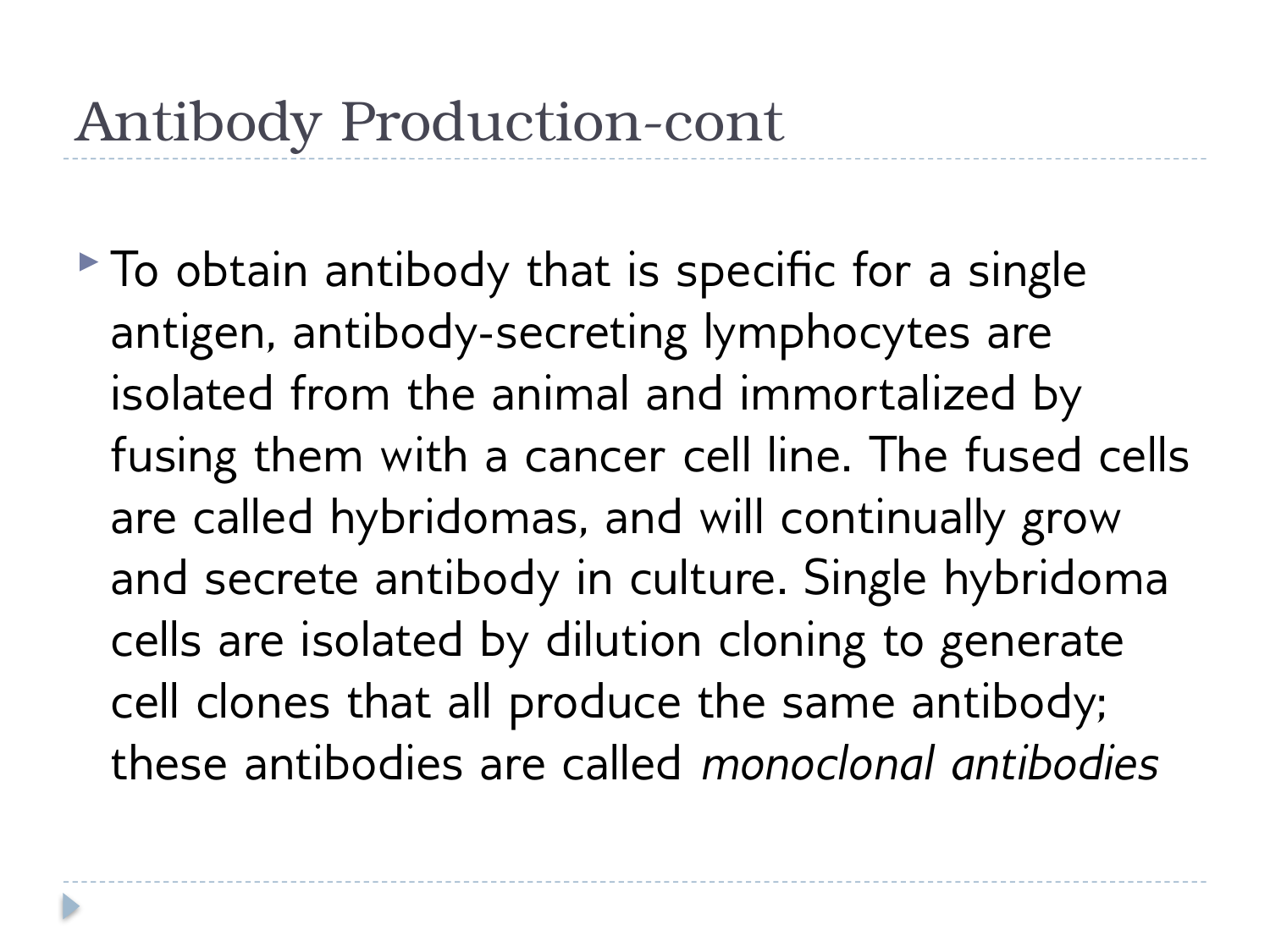

# Antibody Production-cont

To obtain antibody that is specific for a single antigen, antibody-secreting lymphocytes are isolated from the animal and immortalized by fusing them with a cancer cell line. The fused cells are called hybridomas, and will continually grow and secrete antibody in culture. Single hybridoma cells are isolated by dilution cloning to generate cell clones that all produce the same antibody; these antibodies are called monoclonal antibodies